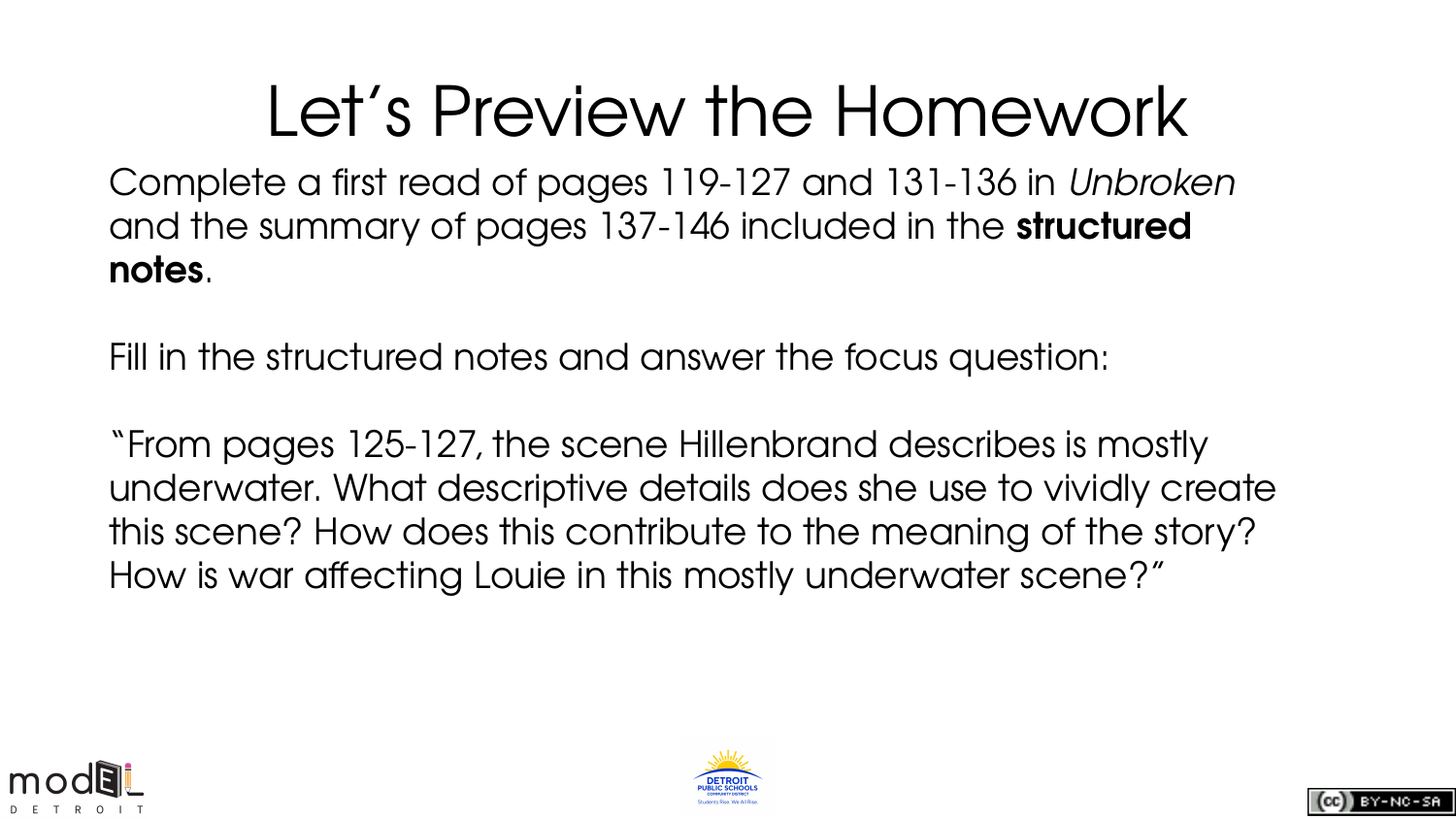

# Let’s Preview the Homework
Complete a first read of pages 119-127 and 131-136 in Unbroken and the summary of pages 137-146 included in the structured notes.

Fill in the structured notes and answer the focus question:

“From pages 125-127, the scene Hillenbrand describes is mostly underwater. What descriptive details does she use to vividly create this scene? How does this contribute to the meaning of the story? How is war affecting Louie in this mostly underwater scene?”